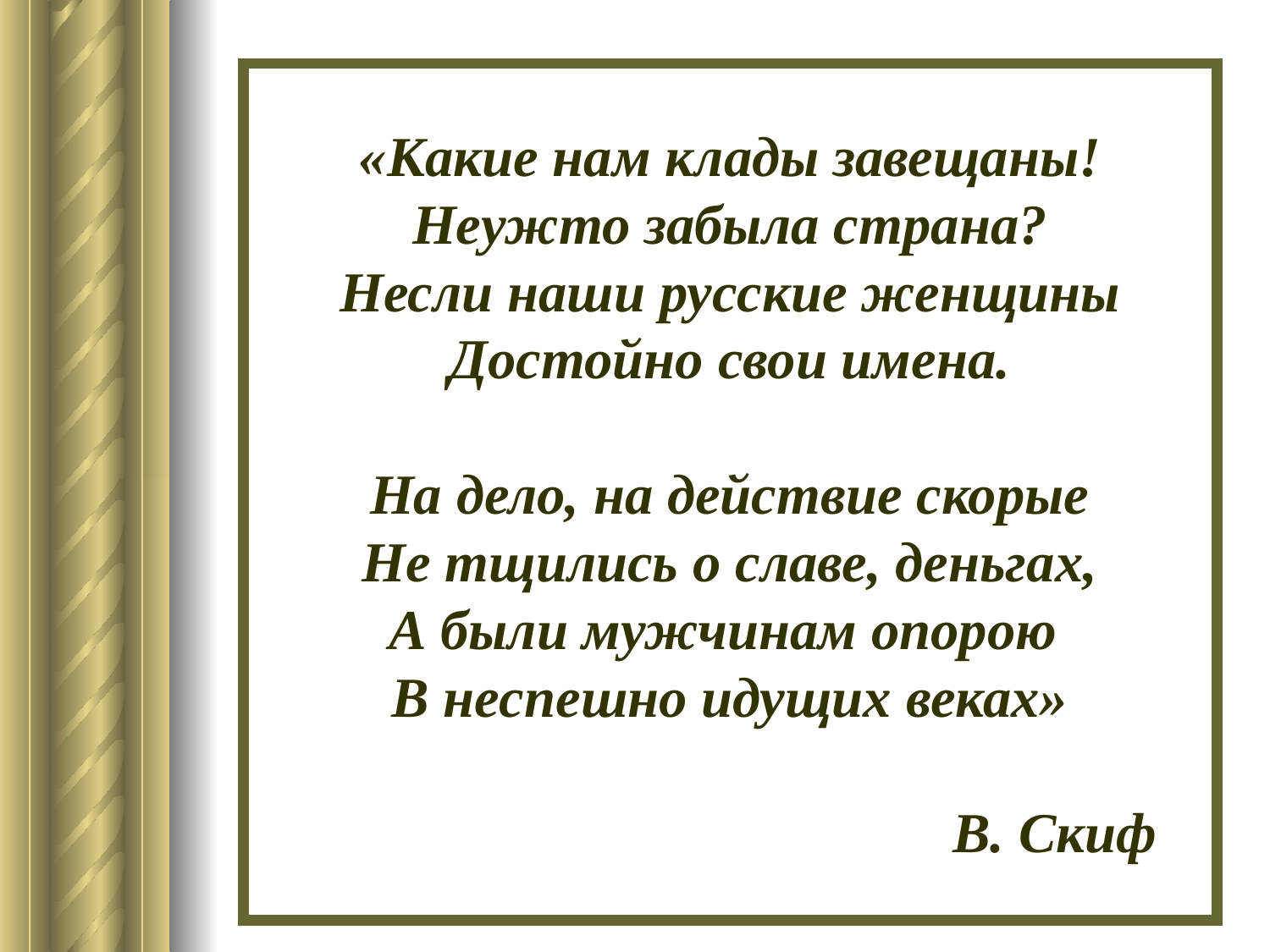

# «Какие нам клады завещаны! Неужто забыла страна? Несли наши русские женщины Достойно свои имена. На дело, на действие скорые Не тщились о славе, деньгах, А были мужчинам опорою В неспешно идущих веках» В. Скиф